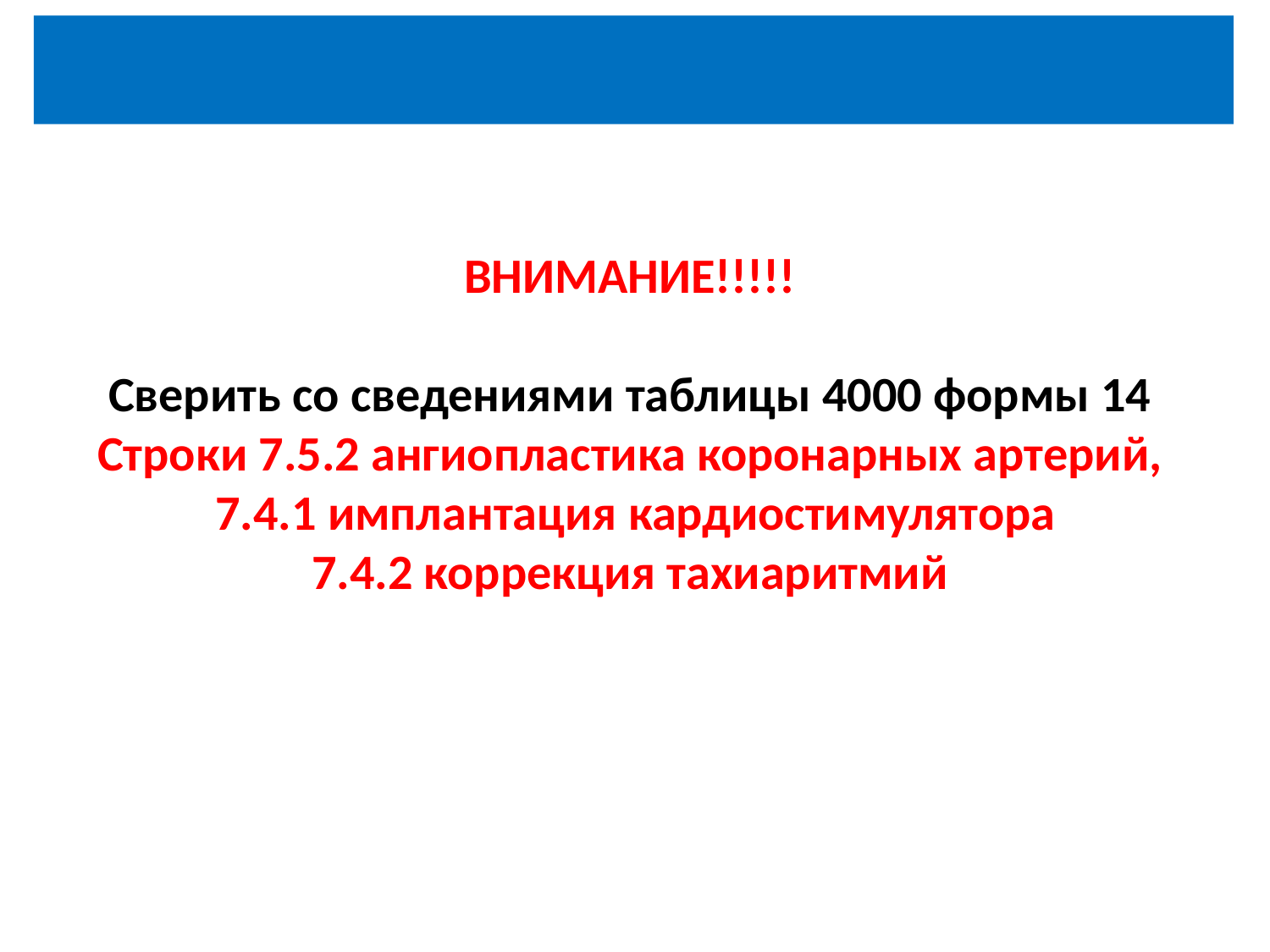

ВНИМАНИЕ!!!!!

Сверить со сведениями таблицы 4000 формы 14
Строки 7.5.2 ангиопластика коронарных артерий,
 7.4.1 имплантация кардиостимулятора
7.4.2 коррекция тахиаритмий